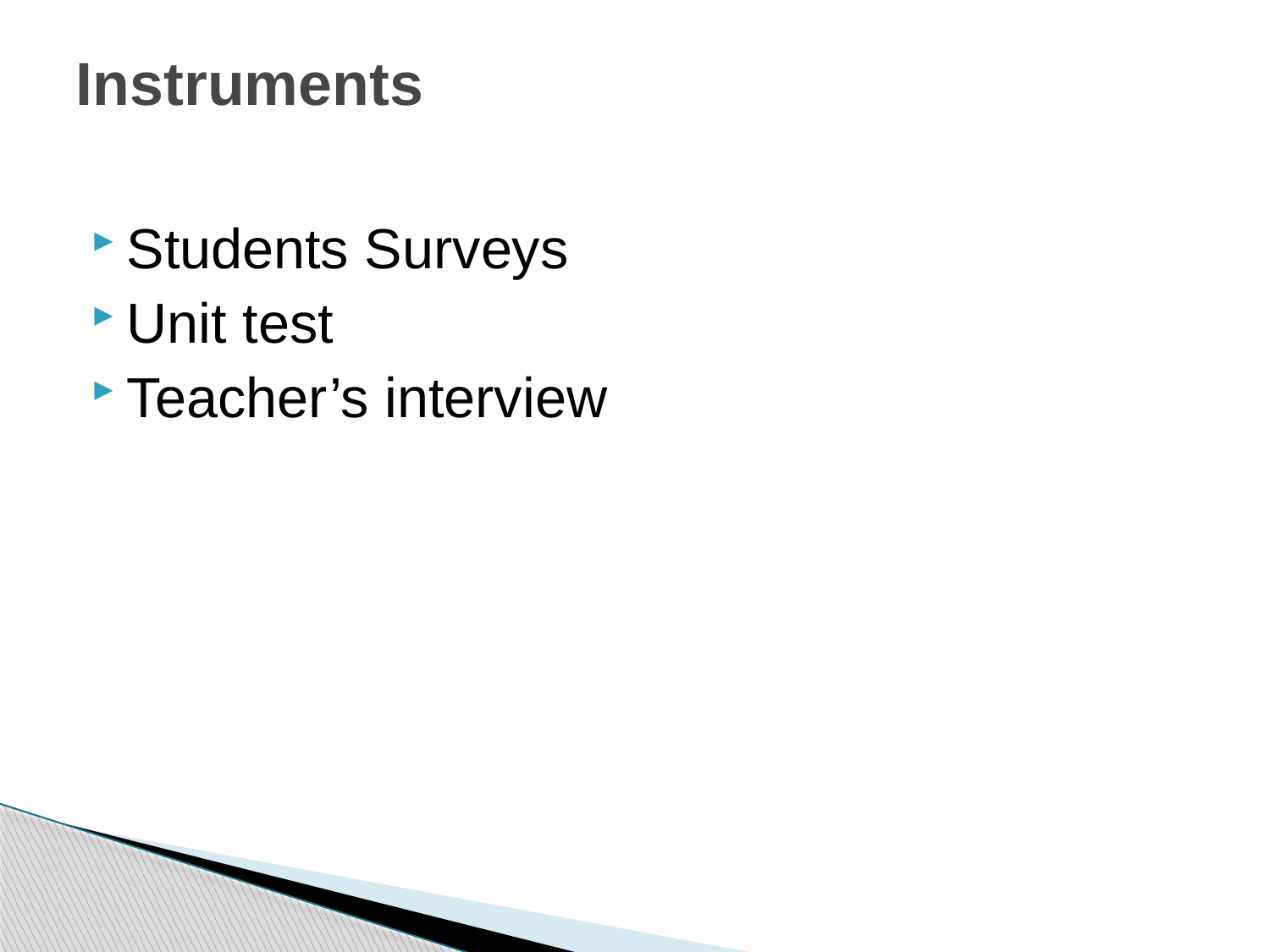

# Instruments
Students Surveys
Unit test
Teacher’s interview